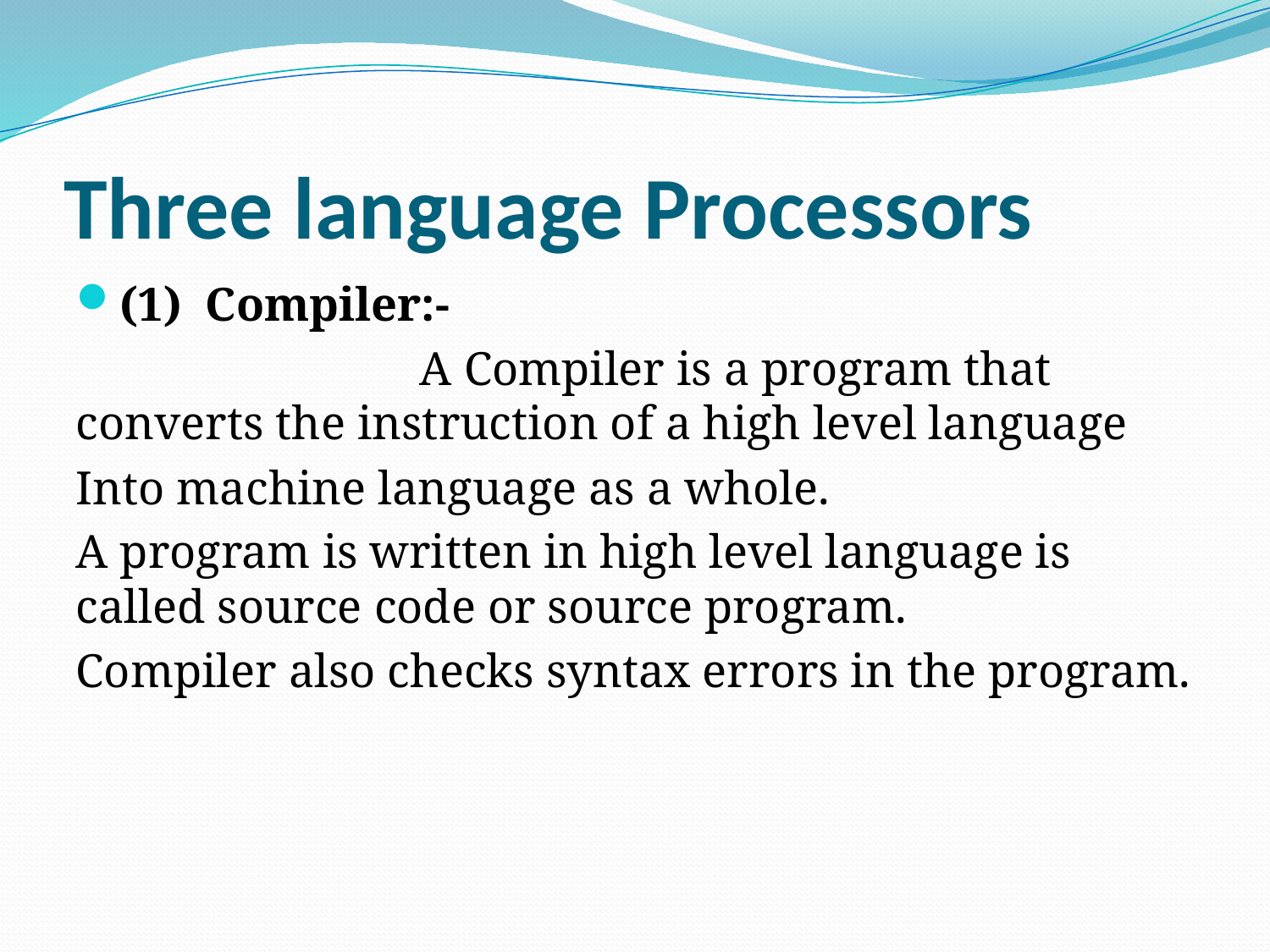

# Three language Processors
(1)  Compiler:-
                             A Compiler is a program that converts the instruction of a high level language
Into machine language as a whole.
A program is written in high level language is called source code or source program.
Compiler also checks syntax errors in the program.